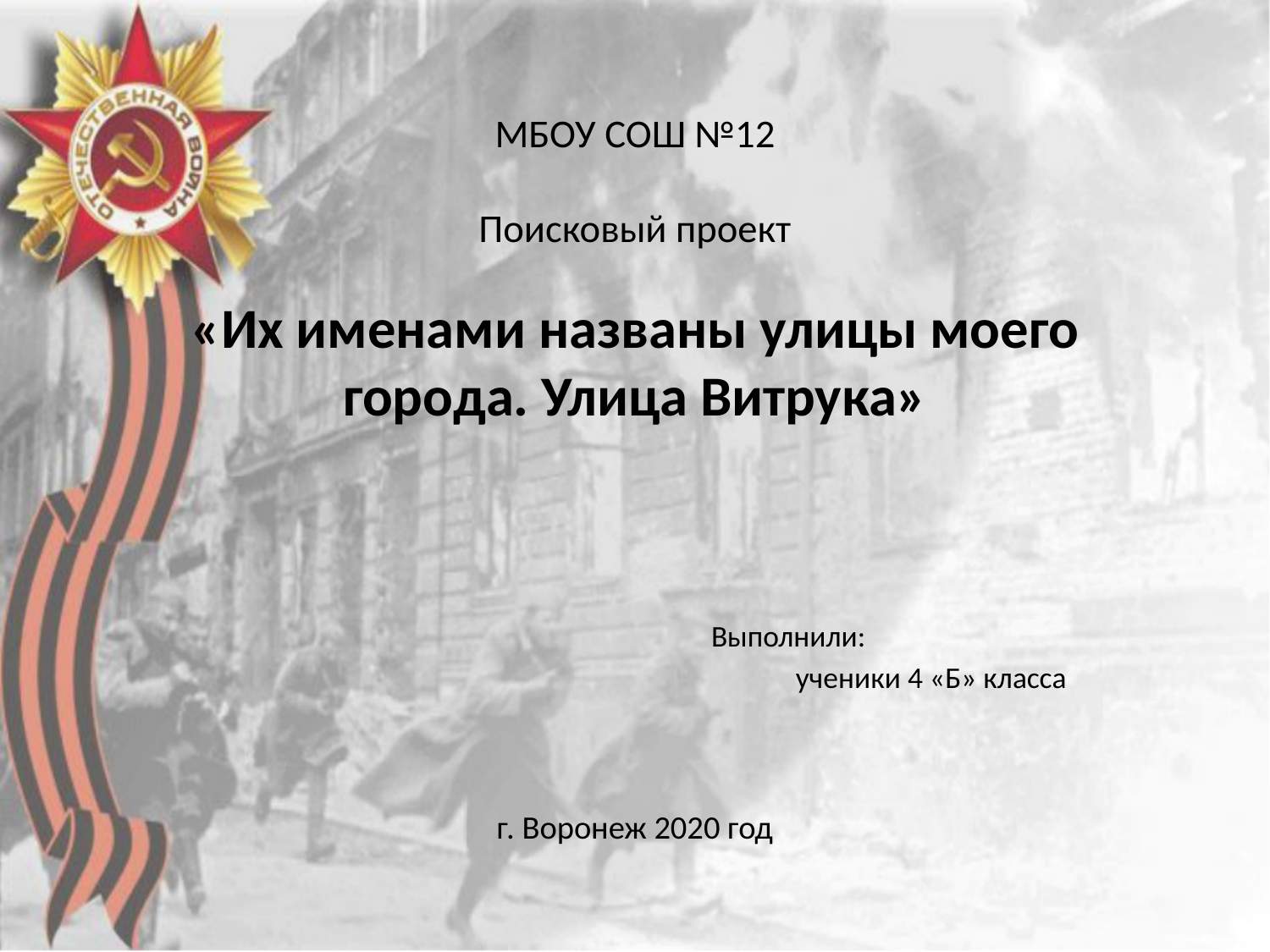

# МБОУ СОШ №12 Поисковый проект «Их именами названы улицы моего города. Улица Витрука»

                                                                           Выполнили:
ученики 4 «Б» класса

г. Воронеж 2020 год